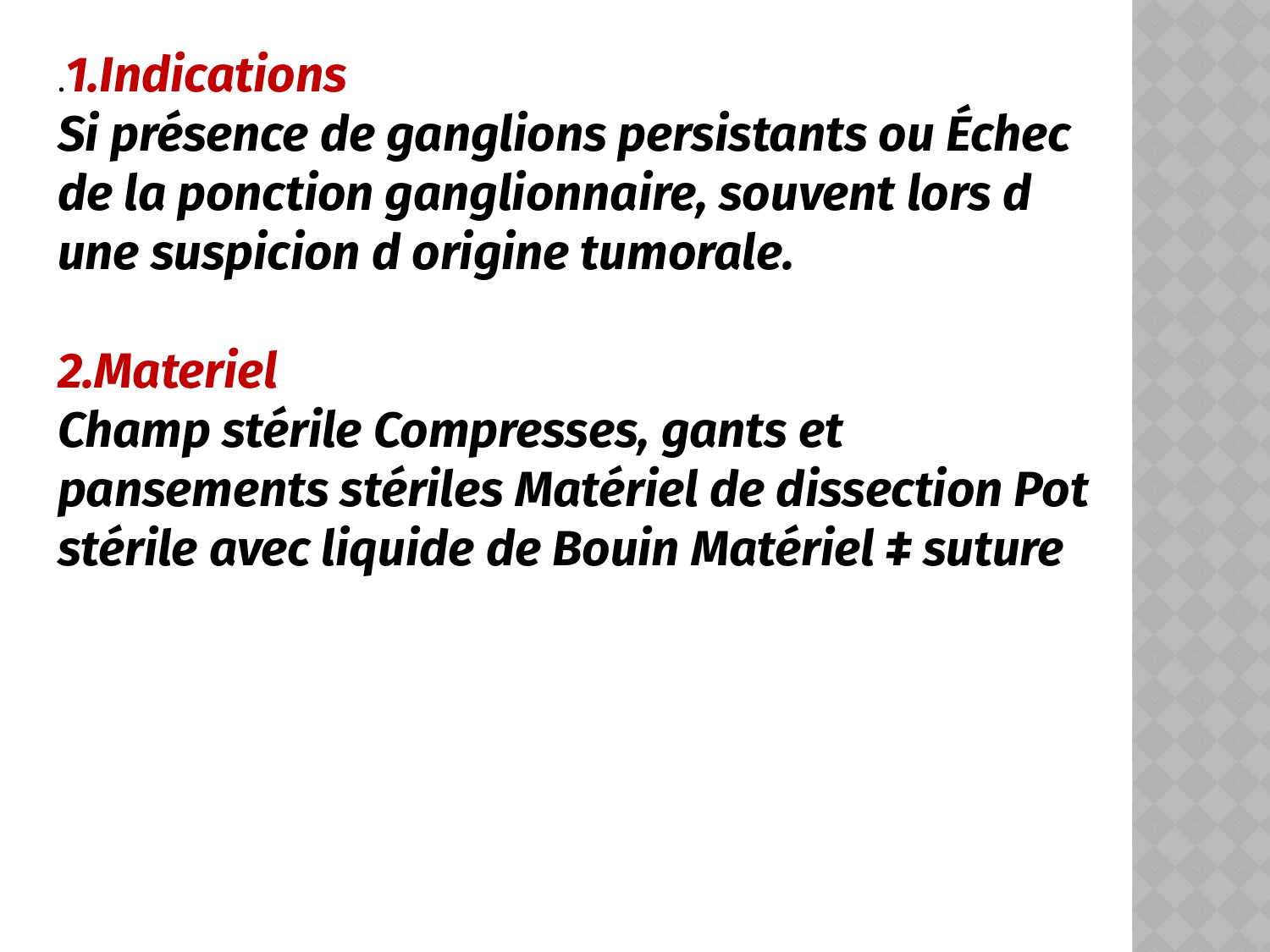

.1.Indications
Si présence de ganglions persistants ou Échec de la ponction ganglionnaire, souvent lors d une suspicion d origine tumorale.

2.Materiel
Champ stérile Compresses, gants et pansements stériles Matériel de dissection Pot stérile avec liquide de Bouin Matériel ‡ suture